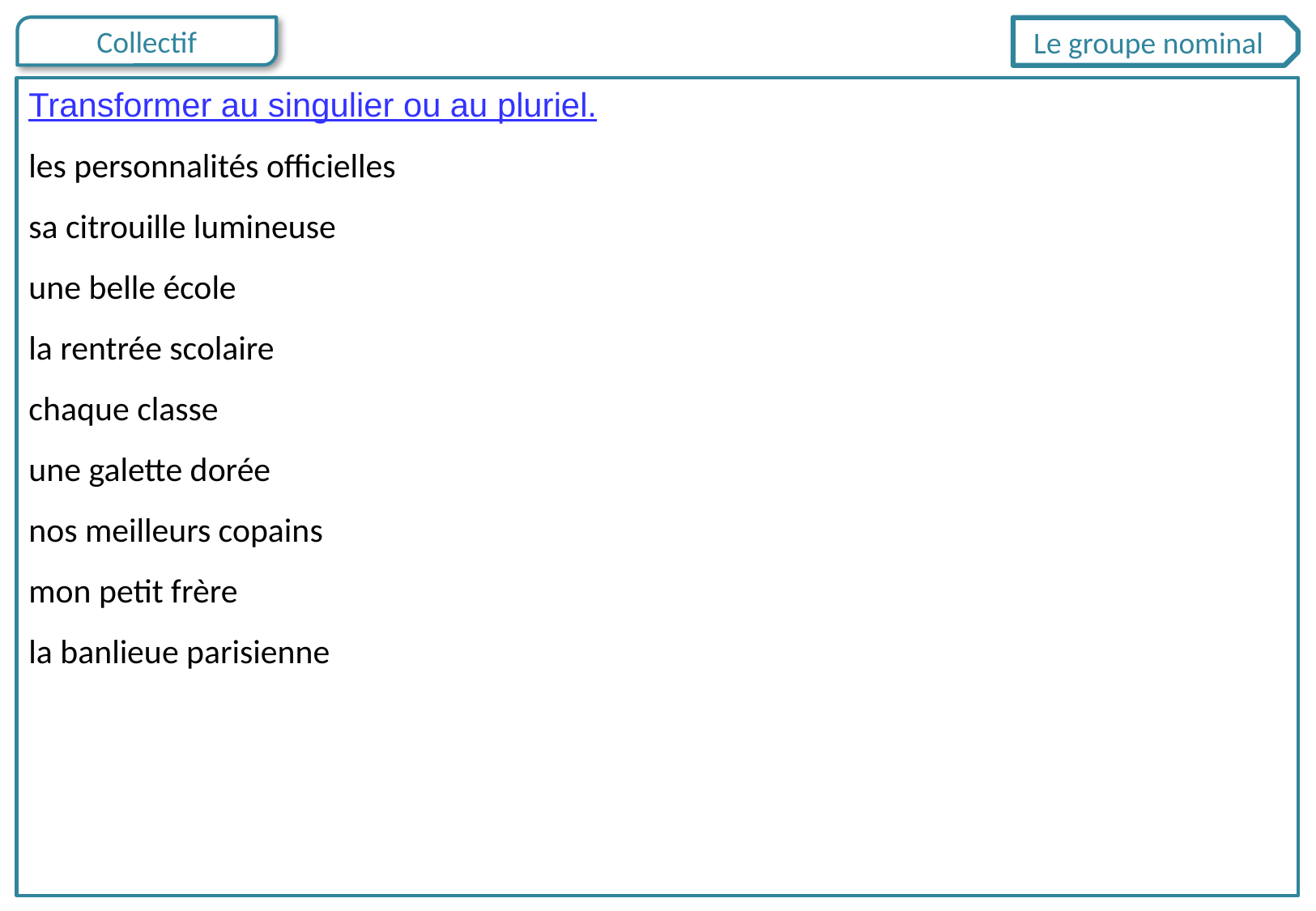

Le groupe nominal
Transformer au singulier ou au pluriel.
les personnalités officielles
sa citrouille lumineuse
une belle école
la rentrée scolaire
chaque classe
une galette dorée
nos meilleurs copains
mon petit frère
la banlieue parisienne